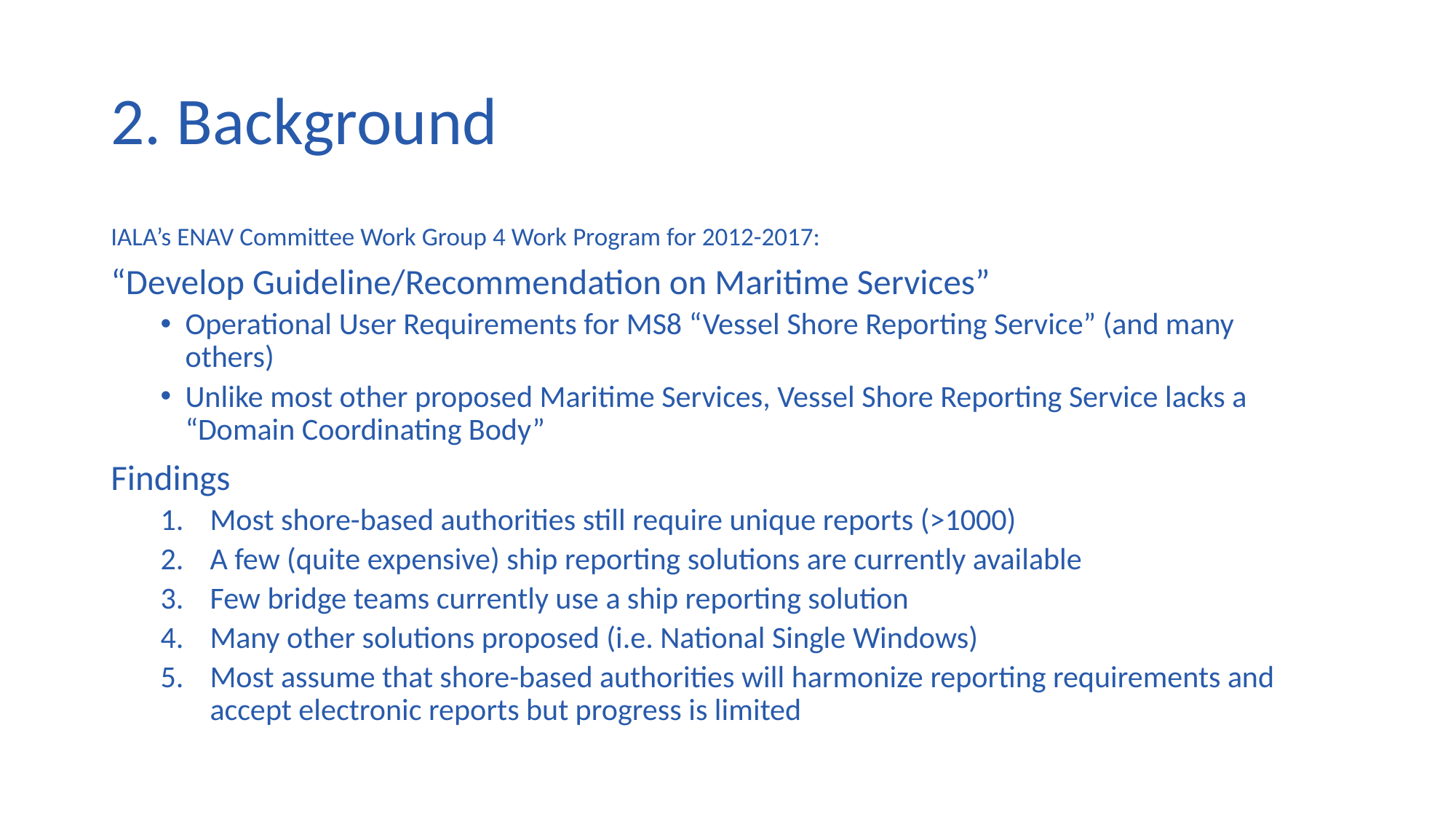

# 2. Background
IALA’s ENAV Committee Work Group 4 Work Program for 2012-2017:
“Develop Guideline/Recommendation on Maritime Services”
Operational User Requirements for MS8 “Vessel Shore Reporting Service” (and many others)
Unlike most other proposed Maritime Services, Vessel Shore Reporting Service lacks a “Domain Coordinating Body”
Findings
Most shore-based authorities still require unique reports (>1000)
A few (quite expensive) ship reporting solutions are currently available
Few bridge teams currently use a ship reporting solution
Many other solutions proposed (i.e. National Single Windows)
Most assume that shore-based authorities will harmonize reporting requirements and accept electronic reports but progress is limited